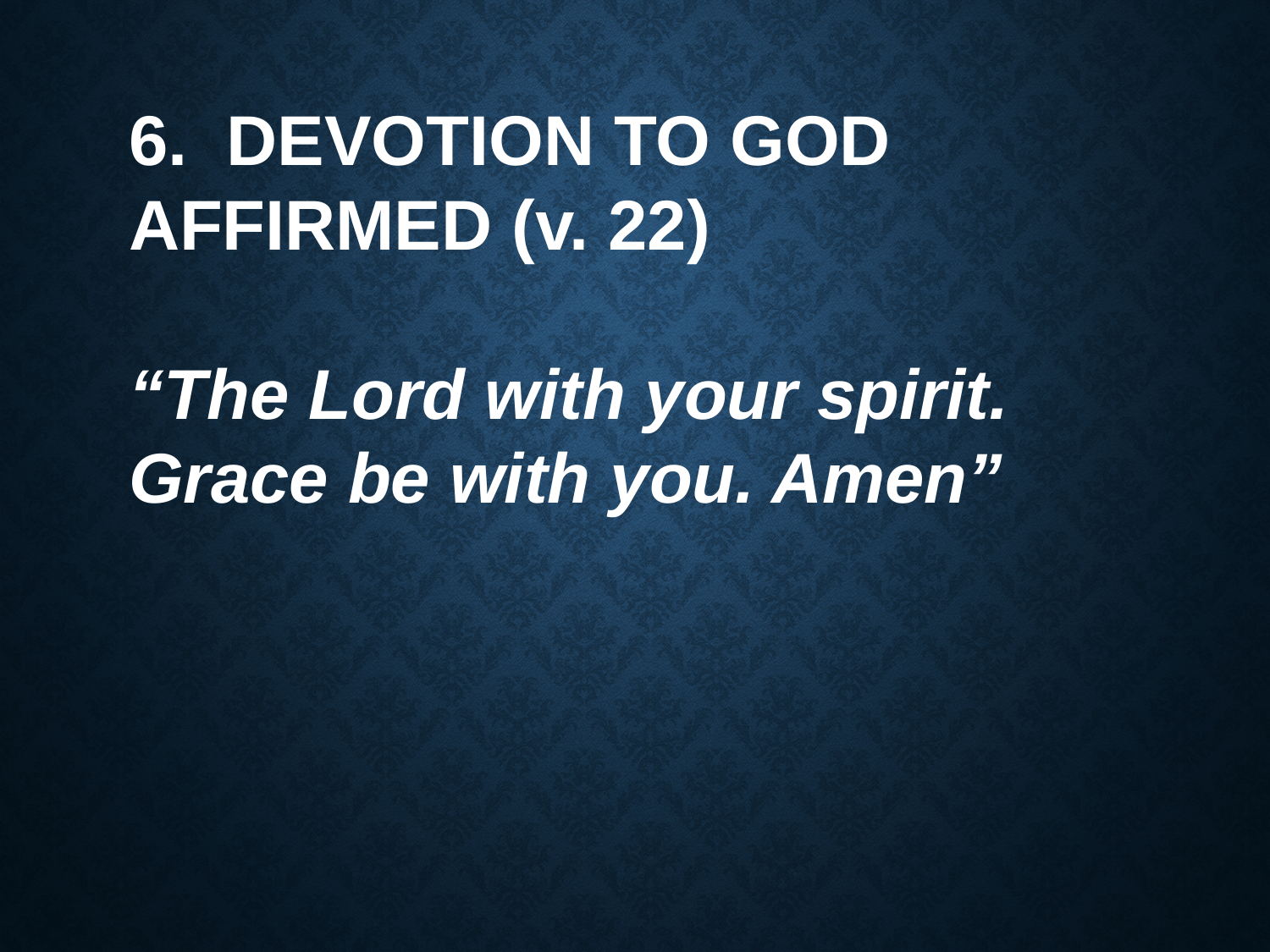

6.  DEVOTION TO GOD AFFIRMED (v. 22)

“The Lord with your spirit. Grace be with you. Amen”